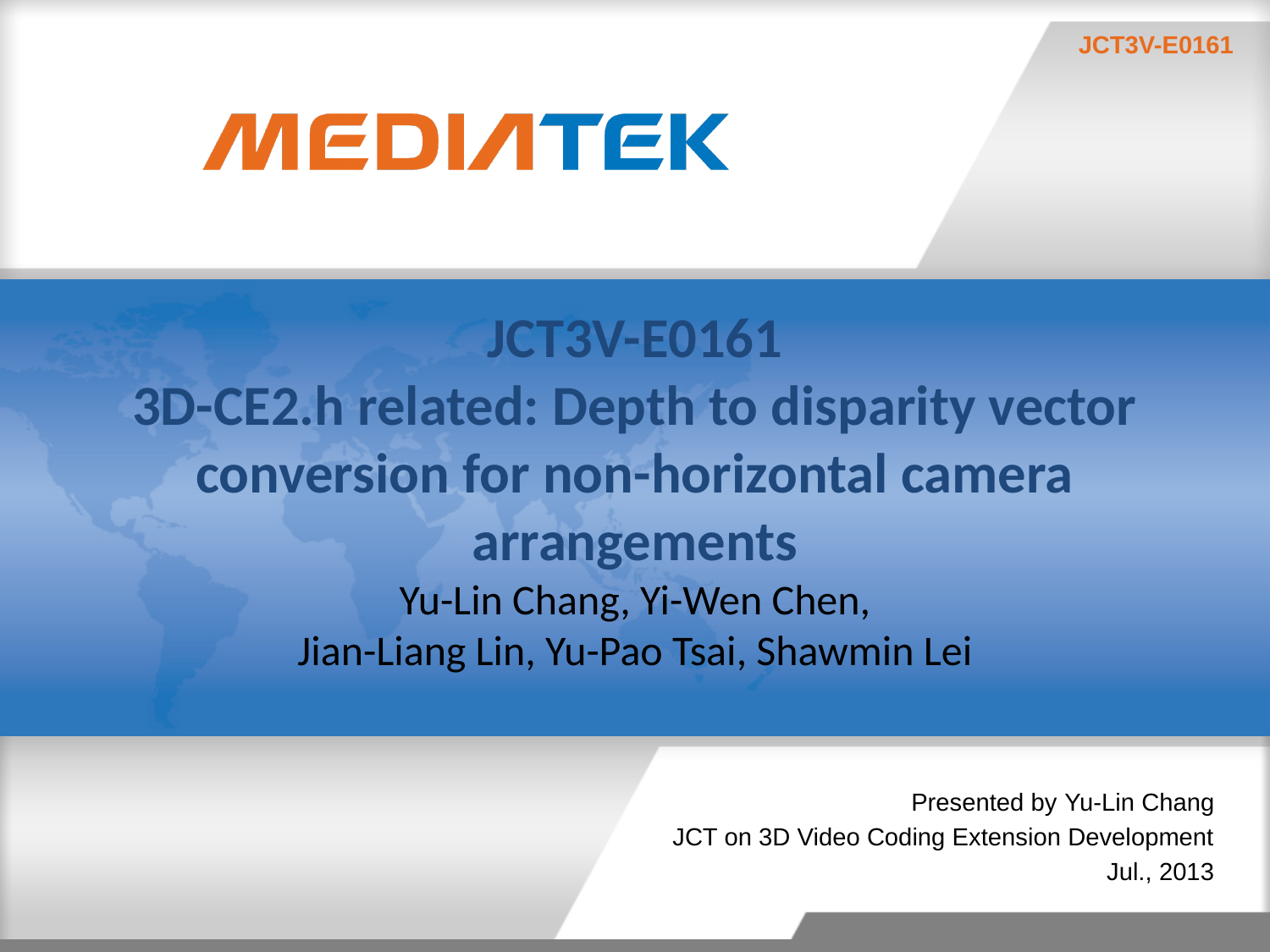

# JCT3V-E0161 3D-CE2.h related: Depth to disparity vector conversion for non-horizontal camera arrangements
Yu-Lin Chang, Yi-Wen Chen,
Jian-Liang Lin, Yu-Pao Tsai, Shawmin Lei
Presented by Yu-Lin Chang
JCT on 3D Video Coding Extension Development
Jul., 2013